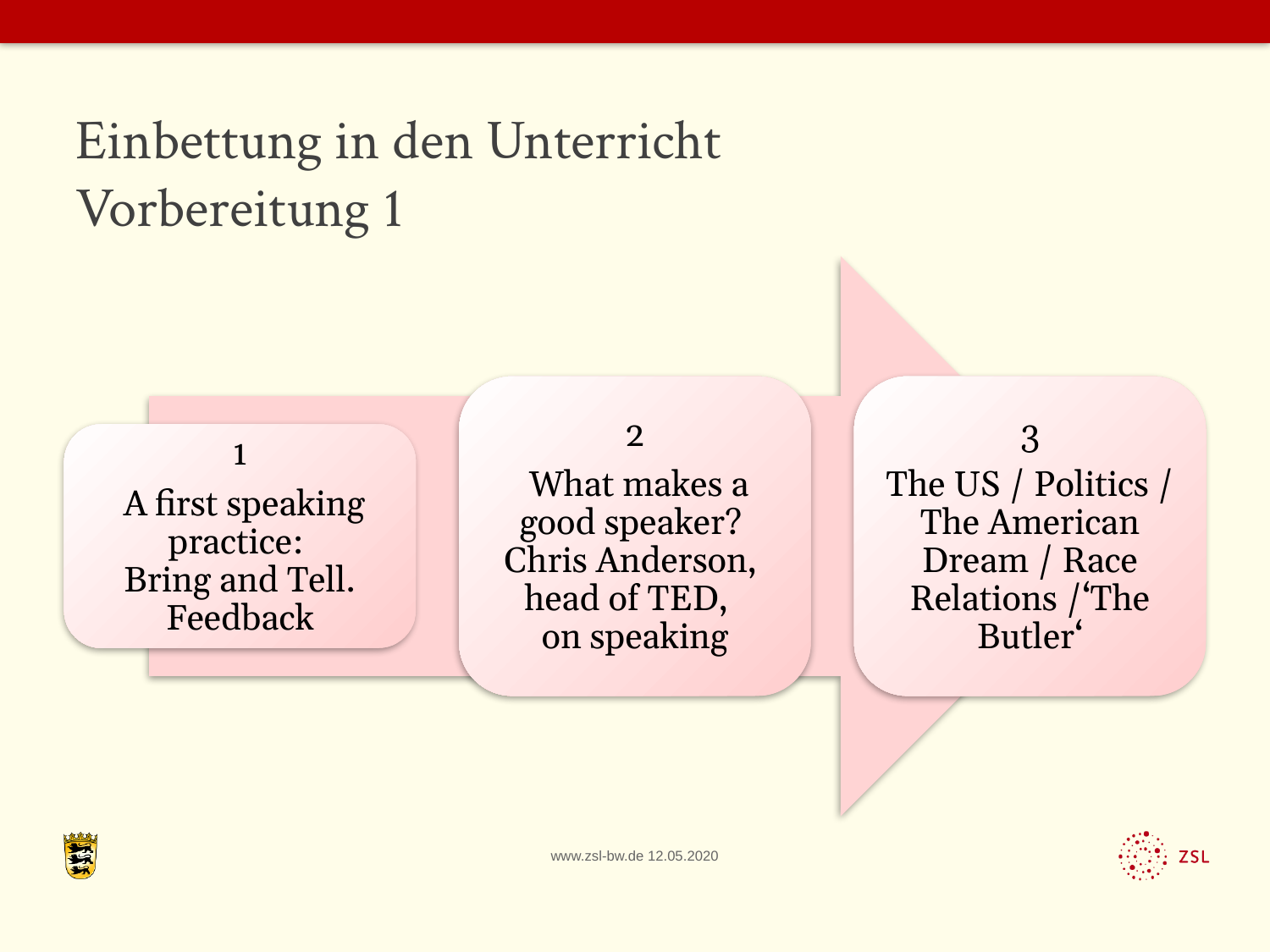

# Einbettung in den Unterricht Vorbereitung 1
1
 A first speaking practice:
Bring and Tell.
Feedback
2
 What makes a good speaker?
Chris Anderson,
head of TED,
on speaking
3
The US / Politics / The American Dream / Race Relations /‘The Butler‘